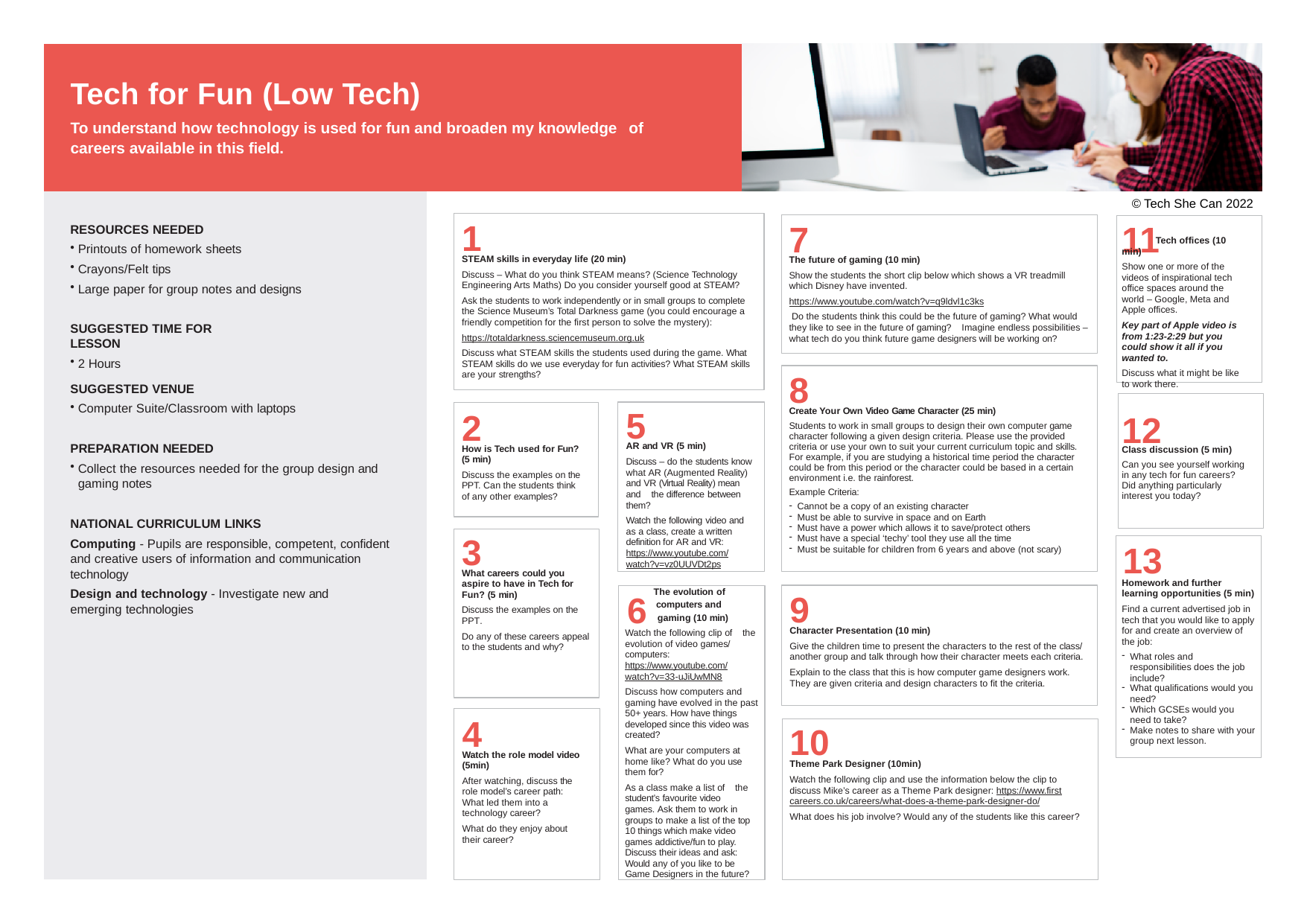

# Tech for Fun (Low Tech)
To understand how technology is used for fun and broaden my knowledge of careers available in this field.
© Tech She Can 2022
1
RESOURCES NEEDED
Printouts of homework sheets
Crayons/Felt tips
Large paper for group notes and designs
7
11

             Tech offices (10 min)
Show one or more of the videos of inspirational tech office spaces around the world – Google, Meta and  Apple offices.
Key part of Apple video is from 1:23-2:29 but you could show it all if you wanted to.
Discuss what it might be like to work there.

STEAM skills in everyday life (20 min)
Discuss – What do you think STEAM means? (Science Technology Engineering Arts Maths) Do you consider yourself good at STEAM?
Ask the students to work independently or in small groups to complete the Science Museum’s Total Darkness game (you could encourage a friendly competition for the first person to solve the mystery):
https://totaldarkness.sciencemuseum.org.uk
Discuss what STEAM skills the students used during the game. What STEAM skills do we use everyday for fun activities? What STEAM skills are your strengths?
The future of gaming (10 min)
Show the students the short clip below which shows a VR treadmill which Disney have invented.
https://www.youtube.com/watch?v=q9ldvl1c3ks
 Do the students think this could be the future of gaming? What would they like to see in the future of gaming? Imagine endless possibilities – what tech do you think future game designers will be working on?
SUGGESTED TIME FOR LESSON
2 Hours

8
SUGGESTED VENUE
Computer Suite/Classroom with laptops

Create Your Own Video Game Character (25 min)
Students to work in small groups to design their own computer game character following a given design criteria. Please use the provided criteria or use your own to suit your current curriculum topic and skills. For example, if you are studying a historical time period the character could be from this period or the character could be based in a certain environment i.e. the rainforest.
Example Criteria:
Cannot be a copy of an existing character
Must be able to survive in space and on Earth
Must have a power which allows it to save/protect others
Must have a special ‘techy’ tool they use all the time
Must be suitable for children from 6 years and above (not scary)
5

2
12
PREPARATION NEEDED
Collect the resources needed for the group design and gaming notes
AR and VR (5 min)
Discuss – do the students know what AR (Augmented Reality) and VR (Virtual Reality) mean and the difference between them?
Watch the following video and as a class, create a written definition for AR and VR: https://www.youtube.com/
watch?v=vz0UUVDt2ps

Class discussion (5 min)
Can you see yourself working
in any tech for fun careers?
Did anything particularly
interest you today?
How is Tech used for Fun? (5 min)
Discuss the examples on the PPT. Can the students think of any other examples?
NATIONAL CURRICULUM LINKS
Computing - Pupils are responsible, competent, confident and creative users of information and communication technology
Design and technology - Investigate new and emerging technologies
3

13
What careers could you aspire to have in Tech for Fun? (5 min)
Discuss the examples on the PPT.
Do any of these careers appeal to the students and why?
Homework and further learning opportunities (5 min)
Find a current advertised job in tech that you would like to apply for and create an overview of the job:
What roles and responsibilities does the job include?
What qualifications would you need?
Which GCSEs would you need to take?
Make notes to share with your group next lesson.
           The evolution of
           computers and
              gaming (10 min)
Watch the following clip of the evolution of video games/ computers: https://www.youtube.com/
watch?v=33-uJiUwMN8
Discuss how computers and gaming have evolved in the past 50+ years. How have things developed since this video was created?
What are your computers at home like? What do you use them for?
As a class make a list of the student’s favourite video games. Ask them to work in
groups to make a list of the top 10 things which make video games addictive/fun to play.
Discuss their ideas and ask: Would any of you like to be Game Designers in the future?

9
6
Character Presentation (10 min)
Give the children time to present the characters to the rest of the class/ another group and talk through how their character meets each criteria.
Explain to the class that this is how computer game designers work. They are given criteria and design characters to fit the criteria.

4
10

Watch the role model video (5min)
After watching, discuss the role model’s career path: What led them into a technology career?
What do they enjoy about their career?
Theme Park Designer (10min)
Watch the following clip and use the information below the clip to discuss Mike’s career as a Theme Park designer: https://www.first
careers.co.uk/careers/what-does-a-theme-park-designer-do/
What does his job involve? Would any of the students like this career?